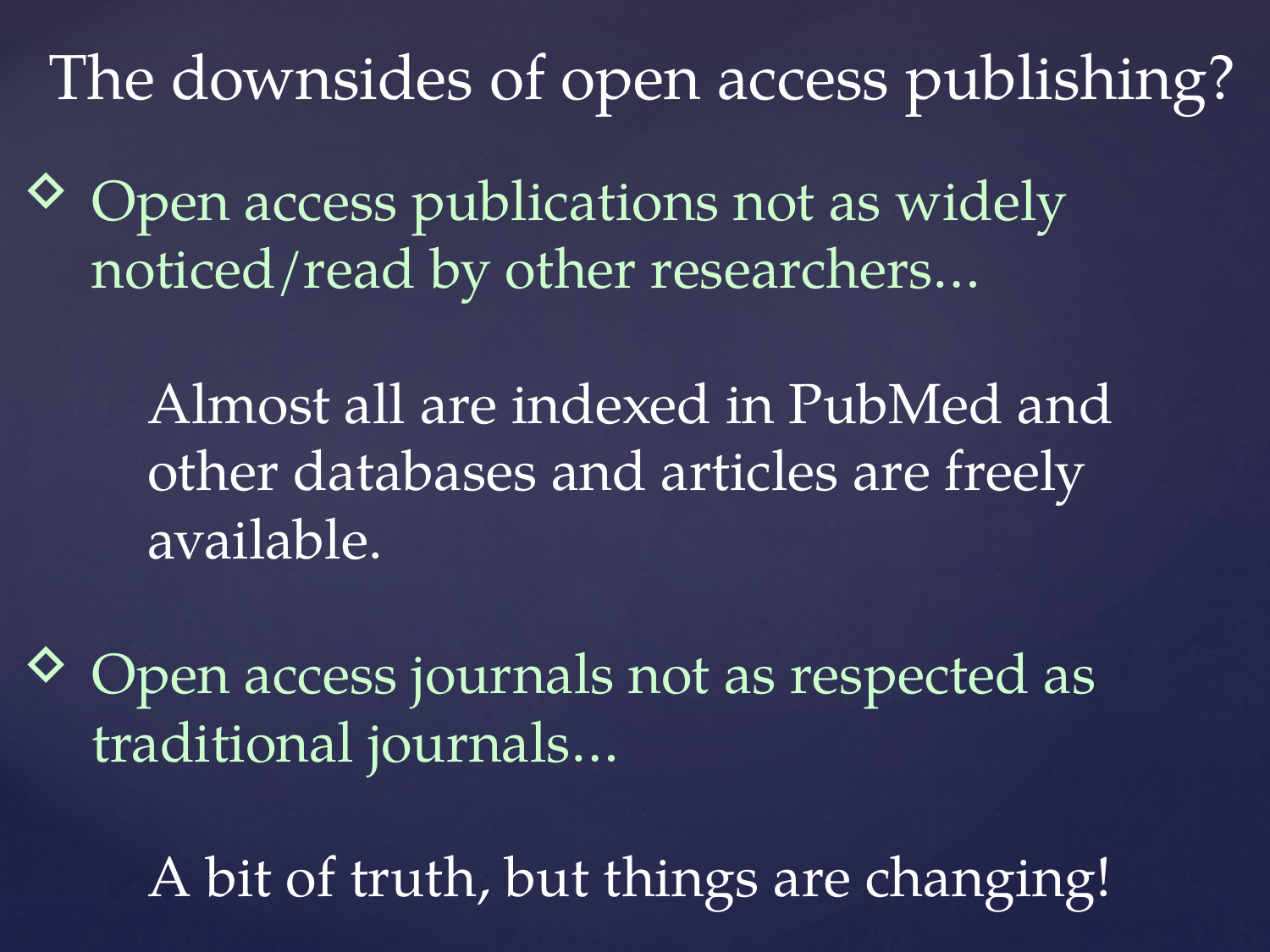

The downsides of open access publishing?
Open access publications not as widely noticed/read by other researchers…

Almost all are indexed in PubMed and other databases and articles are freely available.

Open access journals not as respected as traditional journals…

	A bit of truth, but things are changing!